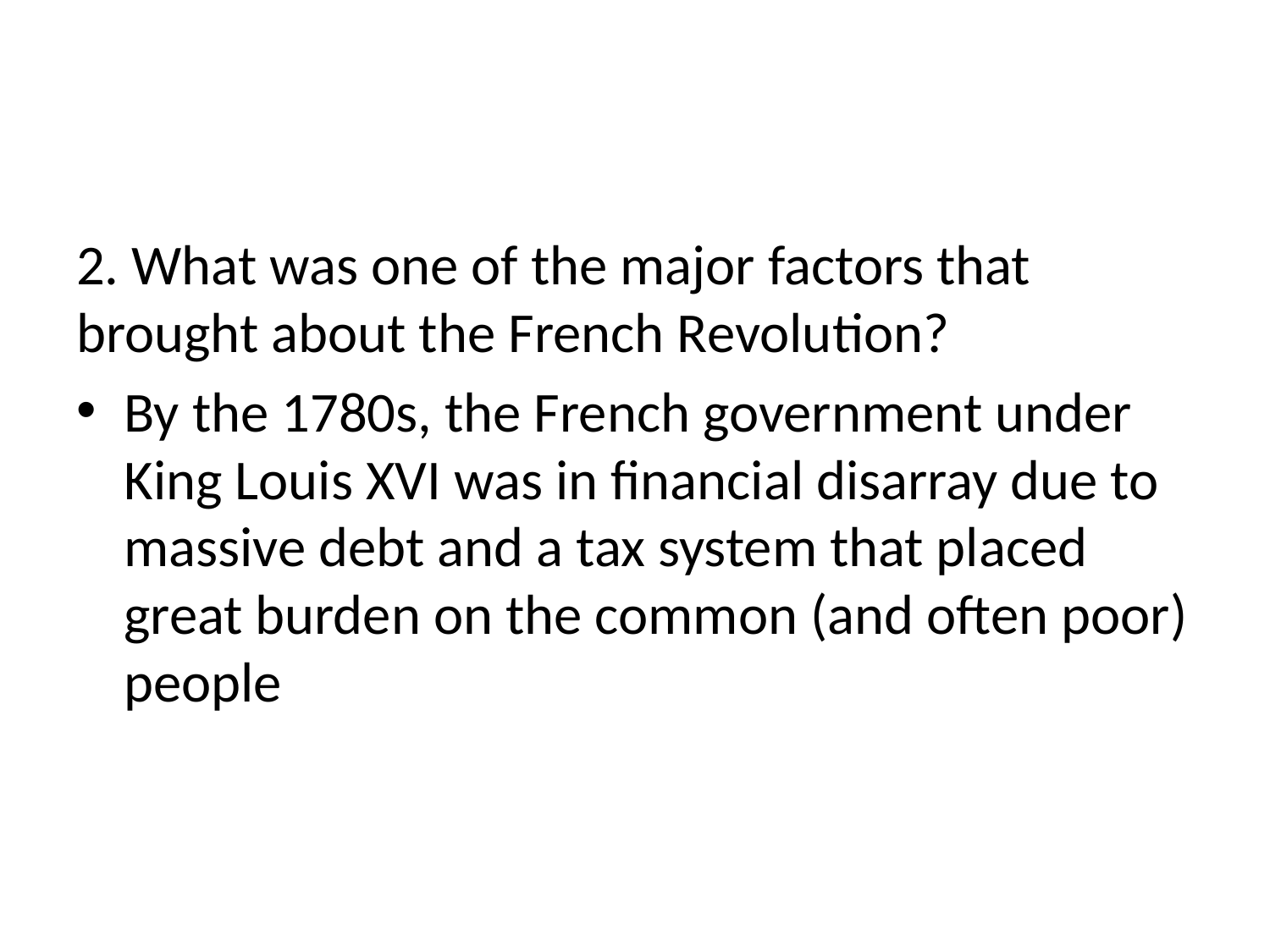

#
2. What was one of the major factors that brought about the French Revolution?
By the 1780s, the French government under King Louis XVI was in financial disarray due to massive debt and a tax system that placed great burden on the common (and often poor) people